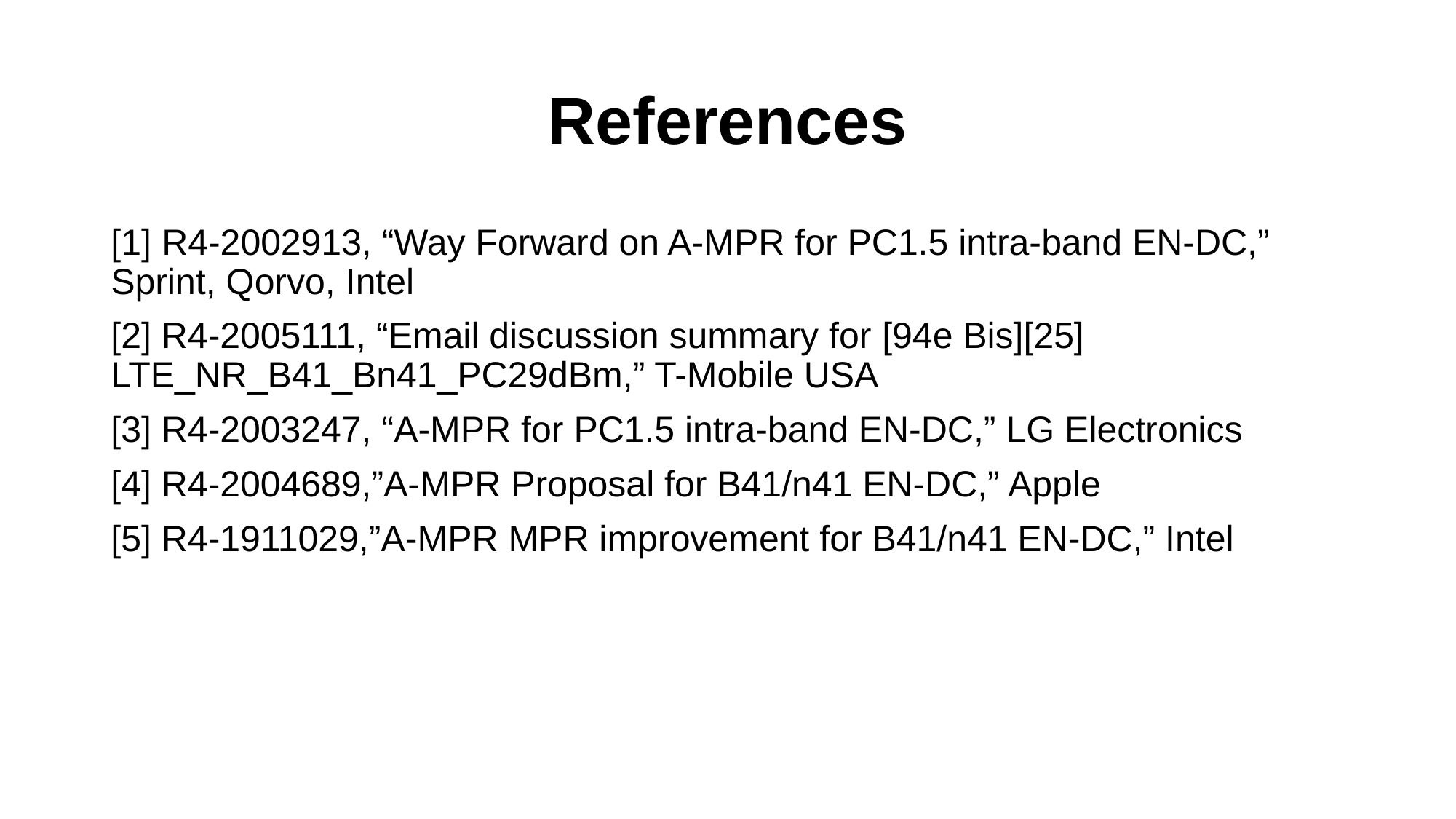

# References
[1] R4-2002913, “Way Forward on A-MPR for PC1.5 intra-band EN-DC,” Sprint, Qorvo, Intel
[2] R4-2005111, “Email discussion summary for [94e Bis][25] LTE_NR_B41_Bn41_PC29dBm,” T-Mobile USA
[3] R4-2003247, “A-MPR for PC1.5 intra-band EN-DC,” LG Electronics
[4] R4-2004689,”A-MPR Proposal for B41/n41 EN-DC,” Apple
[5] R4-1911029,”A-MPR MPR improvement for B41/n41 EN-DC,” Intel